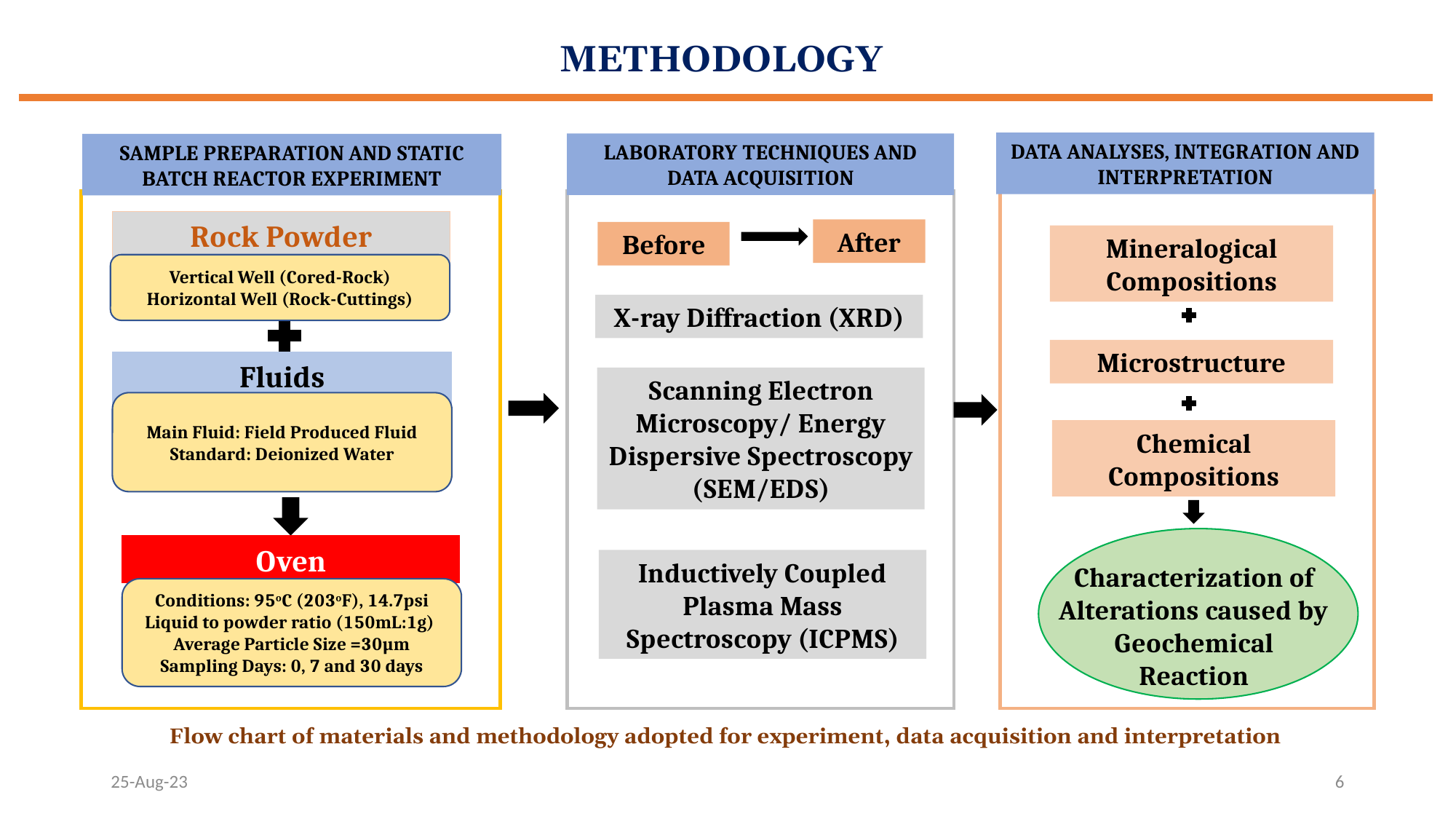

METHODOLOGY
DATA ANALYSES, INTEGRATION AND INTERPRETATION
LABORATORY TECHNIQUES AND DATA ACQUISITION
SAMPLE PREPARATION AND STATIC BATCH REACTOR EXPERIMENT

Rock Powder

Fluids

Oven

After
Before

X-ray Diffraction (XRD)
Scanning Electron Microscopy/ Energy Dispersive Spectroscopy (SEM/EDS)

Mineralogical Compositions

Microstructure

Chemical Compositions

Characterization of Alterations caused by Geochemical Reaction

Vertical Well (Cored-Rock)
Horizontal Well (Rock-Cuttings)

Main Fluid: Field Produced Fluid
Standard: Deionized Water

Conditions: 95oC (203oF), 14.7psi
Liquid to powder ratio (150mL:1g)  Average Particle Size =30µm
Sampling Days: 0, 7 and 30 days

Inductively Coupled Plasma Mass Spectroscopy (ICPMS)
Flow chart of materials and methodology adopted for experiment, data acquisition and interpretation
25-Aug-23
6